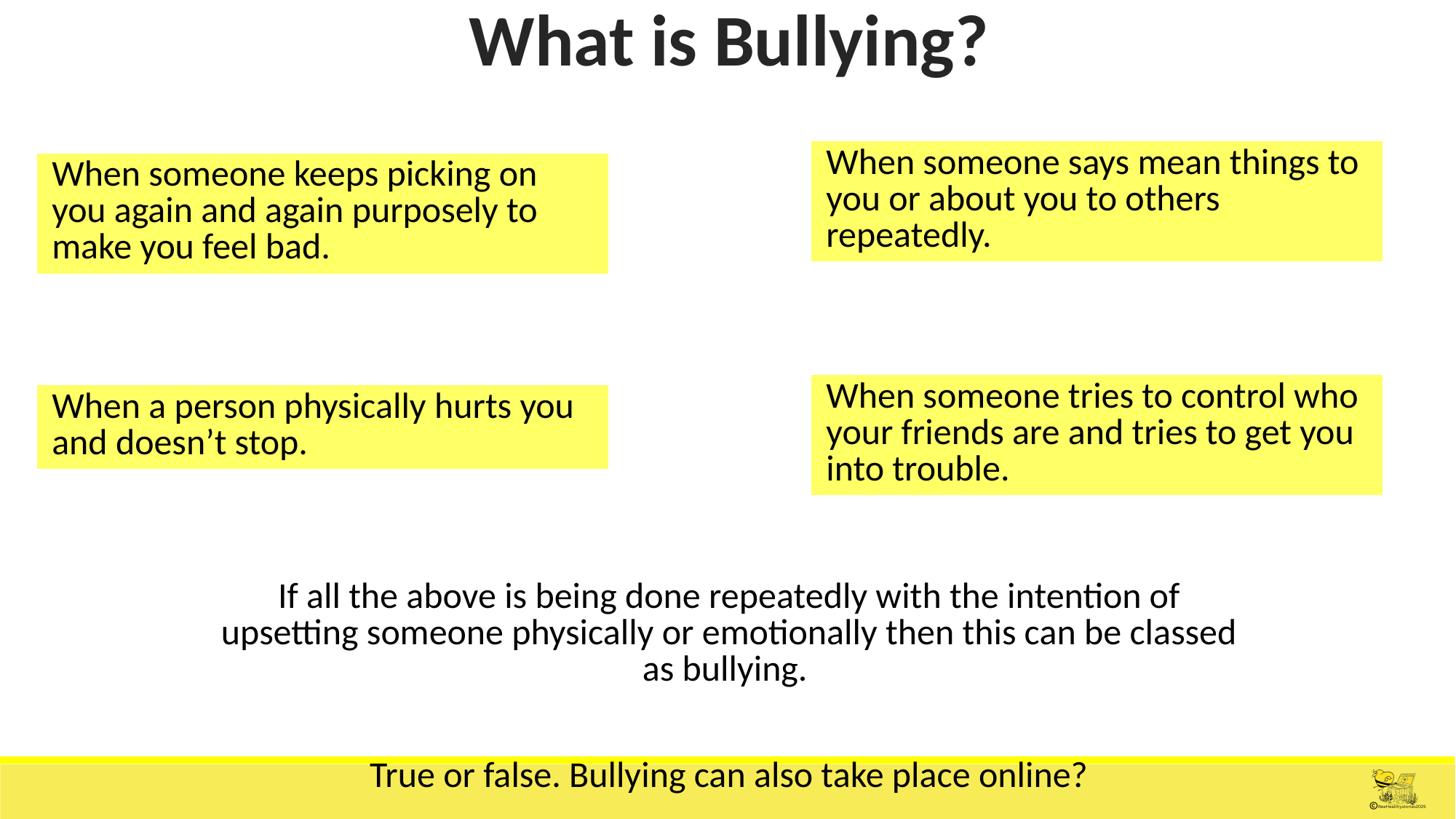

| What is Bullying? |
| --- |
| When someone says mean things to you or about you to others repeatedly. |
| --- |
| When someone keeps picking on you again and again purposely to make you feel bad. |
| --- |
| When someone tries to control who your friends are and tries to get you into trouble. |
| --- |
| When a person physically hurts you and doesn’t stop. |
| --- |
| If all the above is being done repeatedly with the intention of upsetting someone physically or emotionally then this can be classed as bullying. |
| --- |
| True or false. Bullying can also take place online? |
| --- |